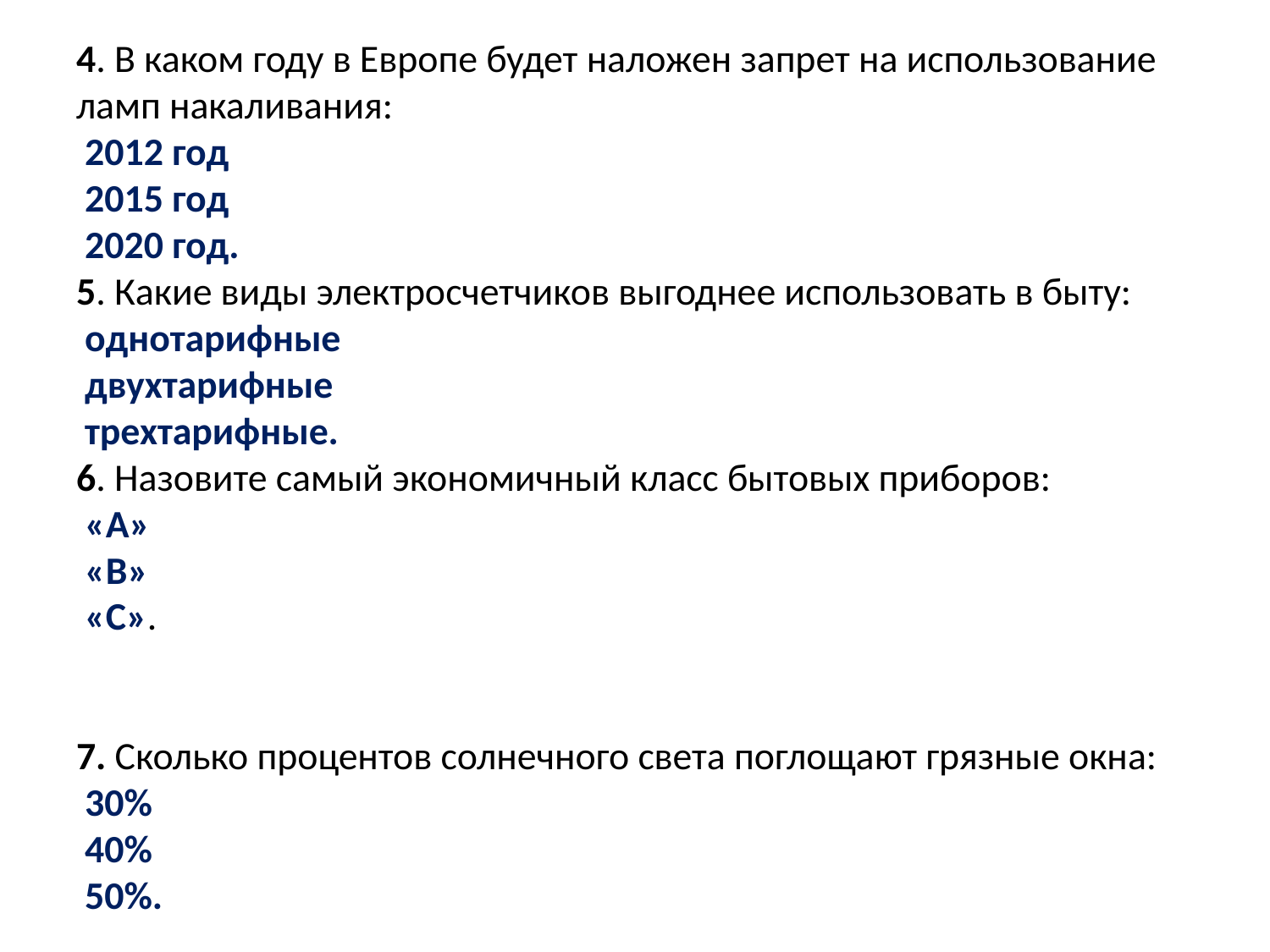

# 4. В каком году в Европе будет наложен запрет на использование ламп накаливания:  2012 год  2015 год  2020 год. 5. Какие виды электросчетчиков выгоднее использовать в быту:  однотарифные  двухтарифные  трехтарифные. 6. Назовите самый экономичный класс бытовых приборов:  «А»  «В»  «С». 7. Сколько процентов солнечного света поглощают грязные окна:  30%  40%  50%.